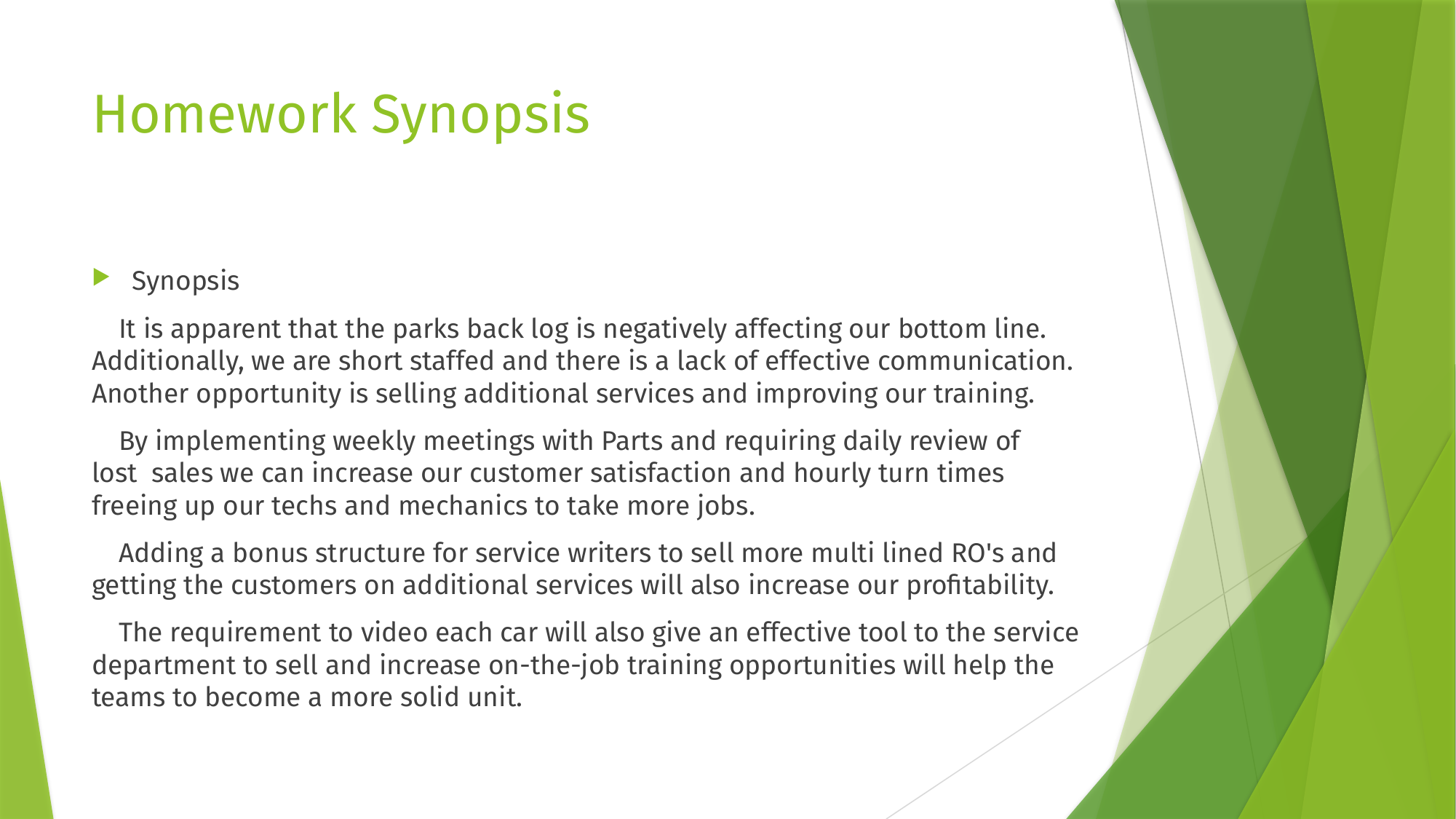

# Homework Synopsis
Synopsis
 It is apparent that the parks back log is negatively affecting our bottom line. Additionally, we are short staffed and there is a lack of effective communication. Another opportunity is selling additional services and improving our training.
 By implementing weekly meetings with Parts and requiring daily review of lost  sales we can increase our customer satisfaction and hourly turn times freeing up our techs and mechanics to take more jobs.
 Adding a bonus structure for service writers to sell more multi lined RO's and getting the customers on additional services will also increase our profitability.
 The requirement to video each car will also give an effective tool to the service department to sell and increase on-the-job training opportunities will help the teams to become a more solid unit.